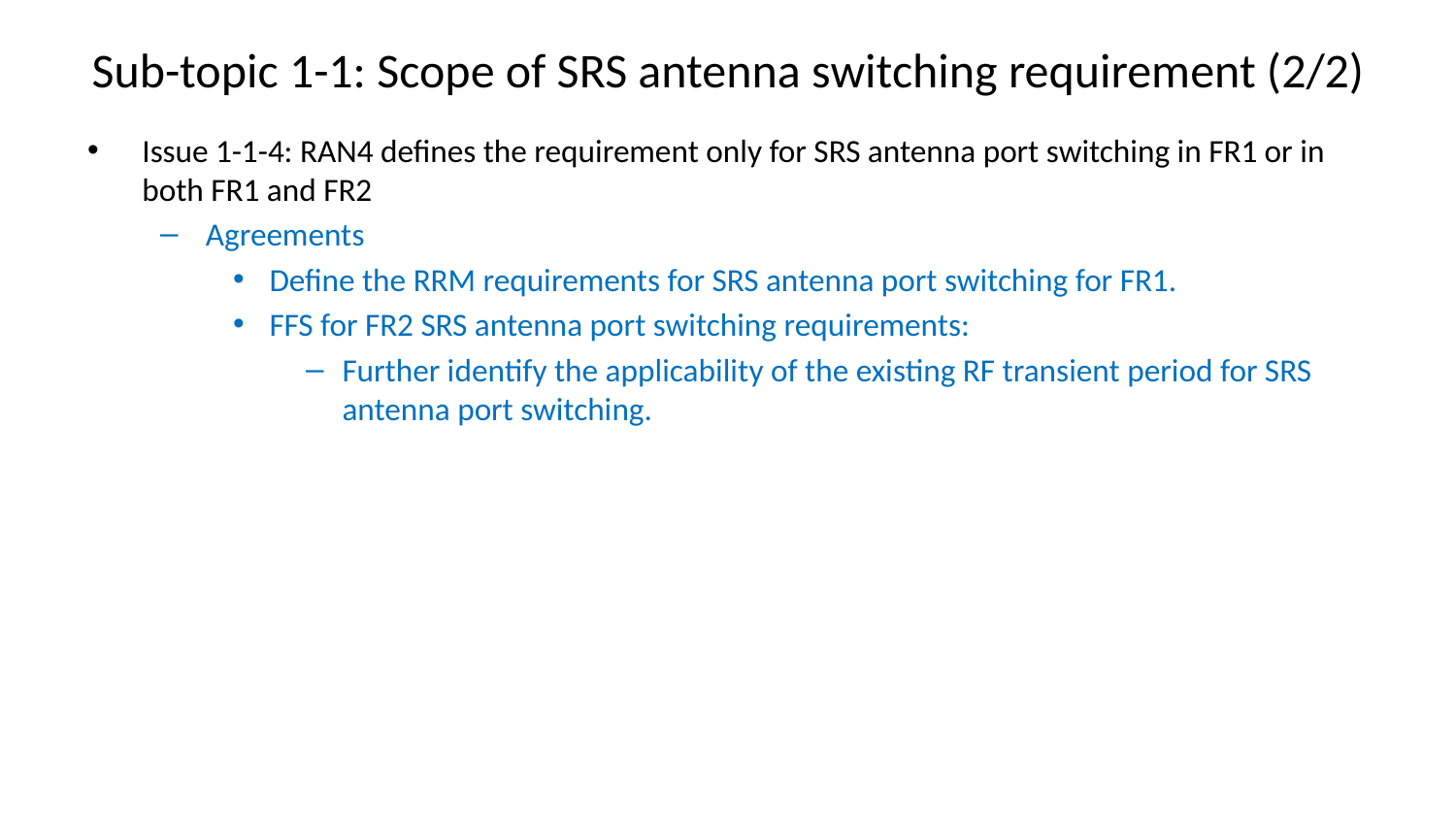

# Sub-topic 1-1: Scope of SRS antenna switching requirement (2/2)
Issue 1-1-4: RAN4 defines the requirement only for SRS antenna port switching in FR1 or in both FR1 and FR2
Agreements
Define the RRM requirements for SRS antenna port switching for FR1.
FFS for FR2 SRS antenna port switching requirements:
Further identify the applicability of the existing RF transient period for SRS antenna port switching.